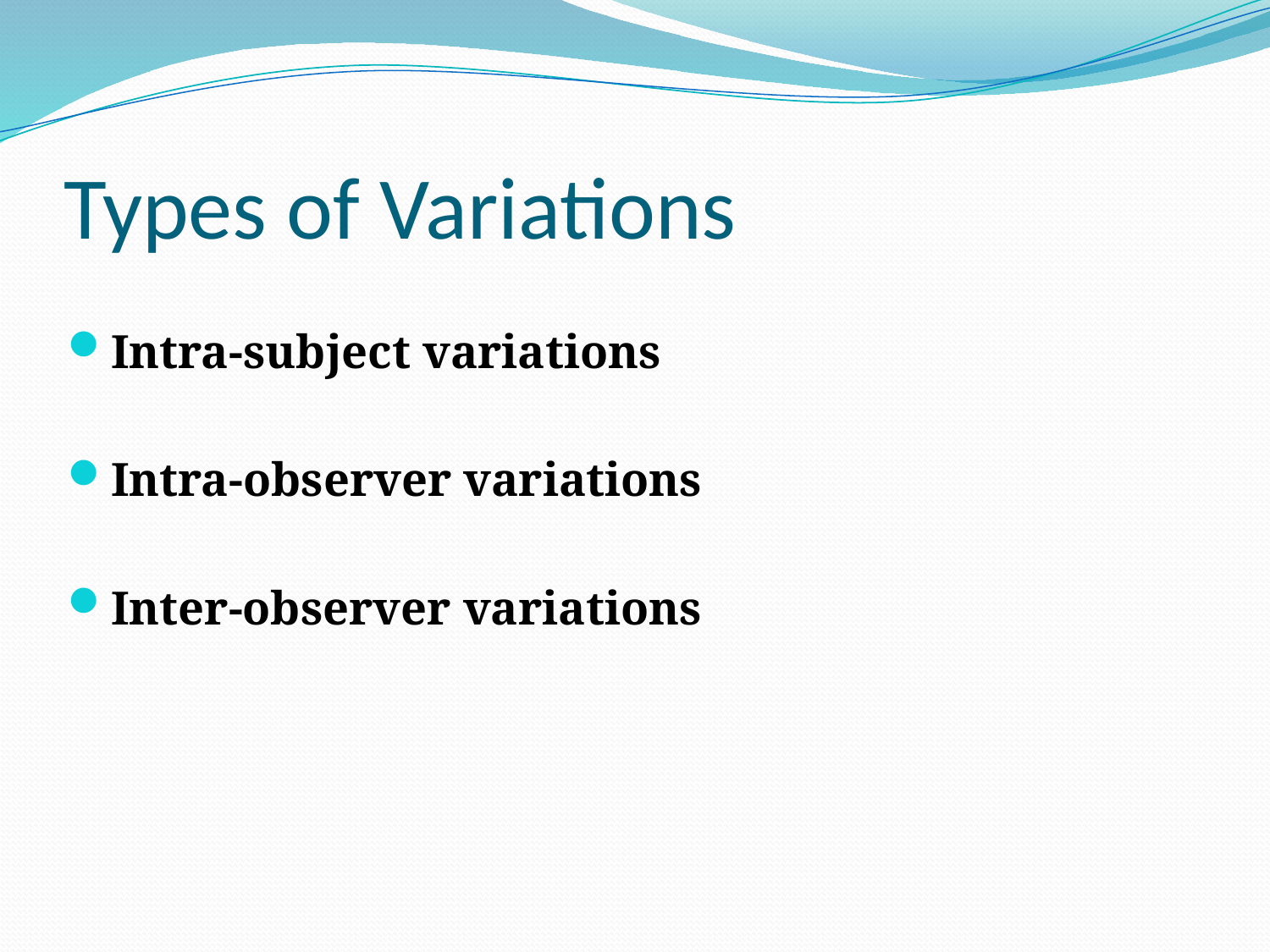

# Types of Variations
Intra-subject variations

Intra-observer variations

Inter-observer variations